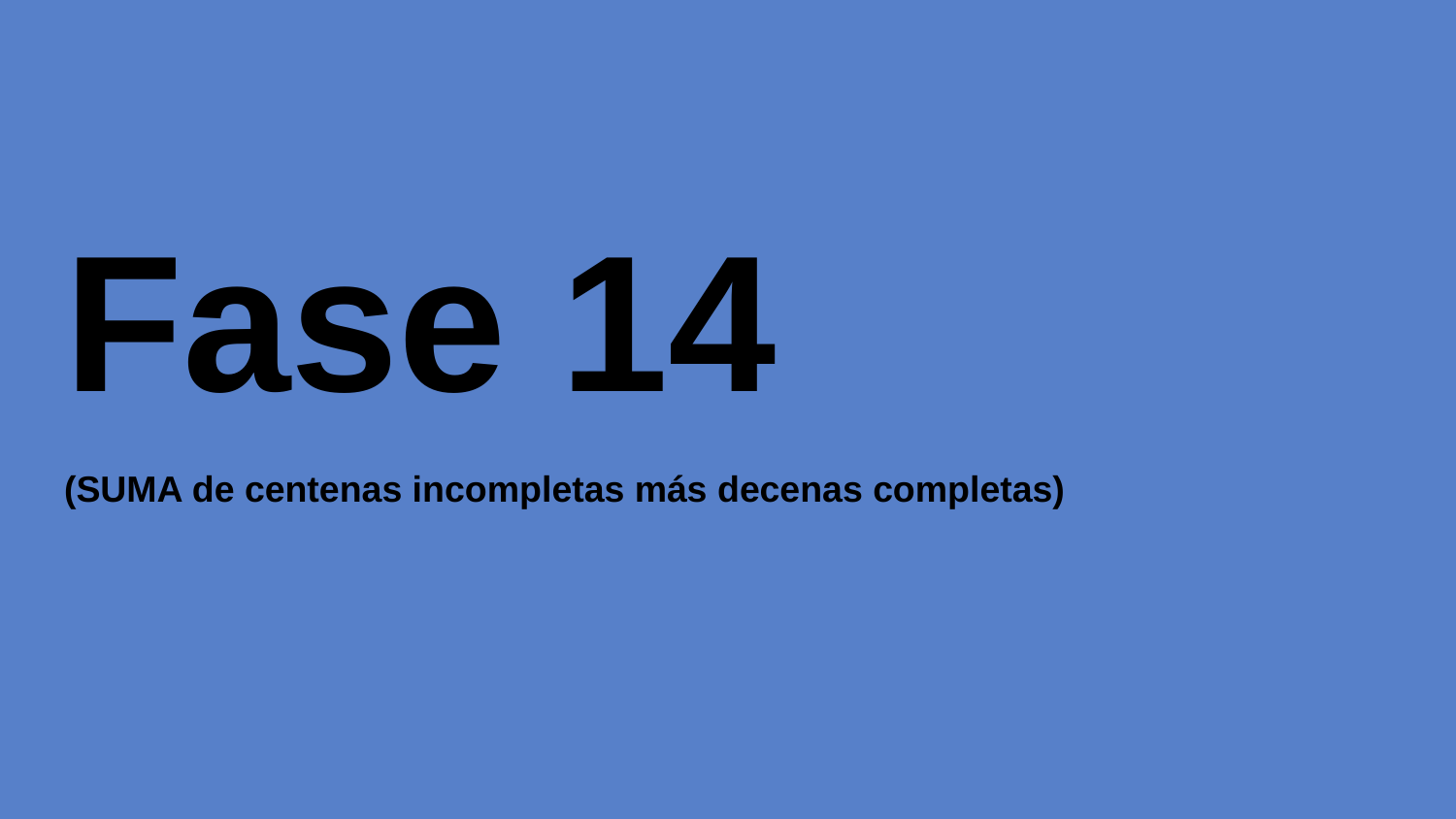

# Fase 14
(SUMA de centenas incompletas más decenas completas)